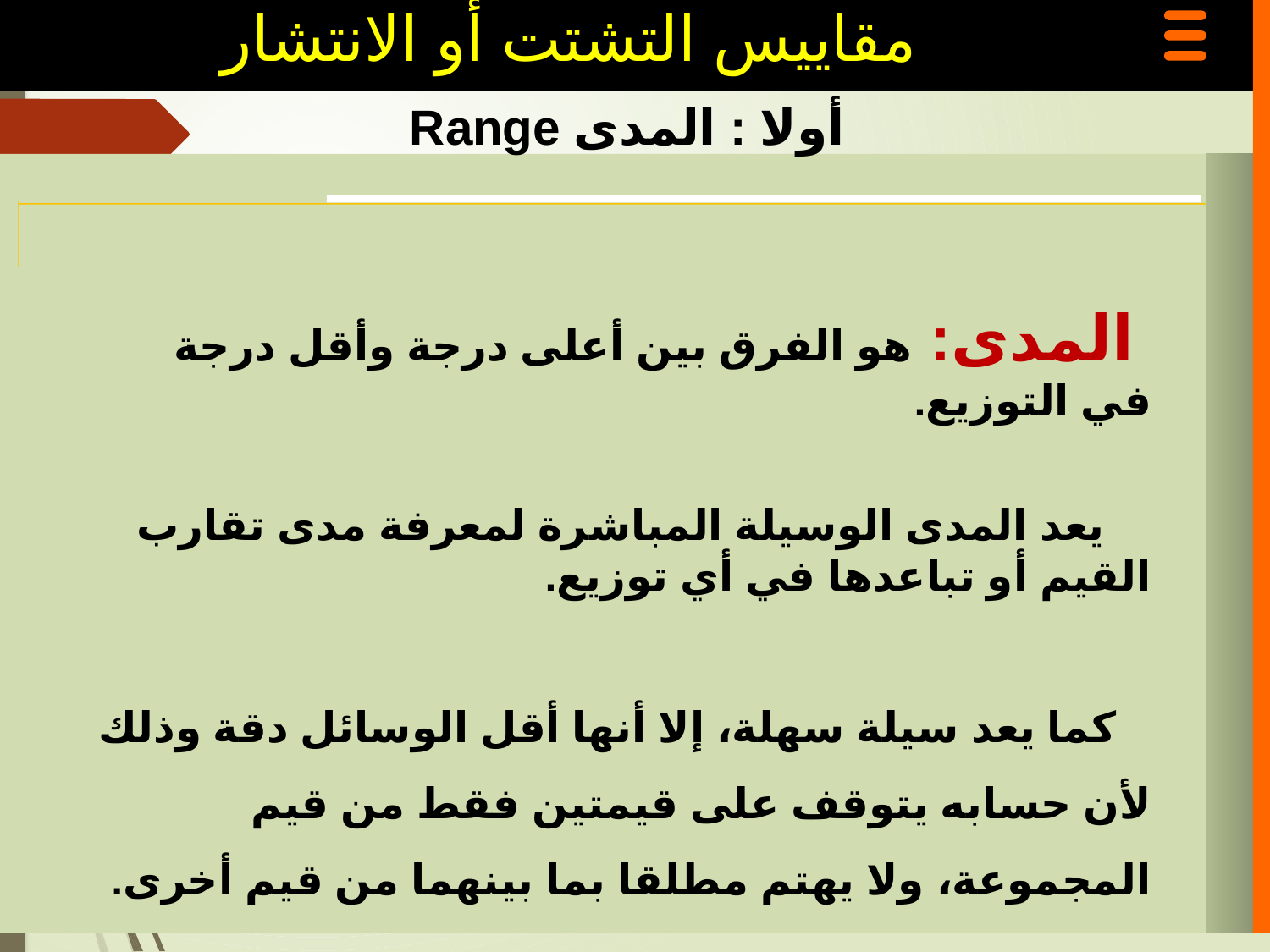

مقاييس التشتت أو الانتشار

أولا : المدى Range

 المدى: هو الفرق بين أعلى درجة وأقل درجة في التوزيع.

    يعد المدى الوسيلة المباشرة لمعرفة مدى تقارب القيم أو تباعدها في أي توزيع.

   كما يعد سيلة سهلة، إلا أنها أقل الوسائل دقة وذلك لأن حسابه يتوقف على قيمتين فقط من قيم المجموعة، ولا يهتم مطلقا بما بينهما من قيم أخرى.